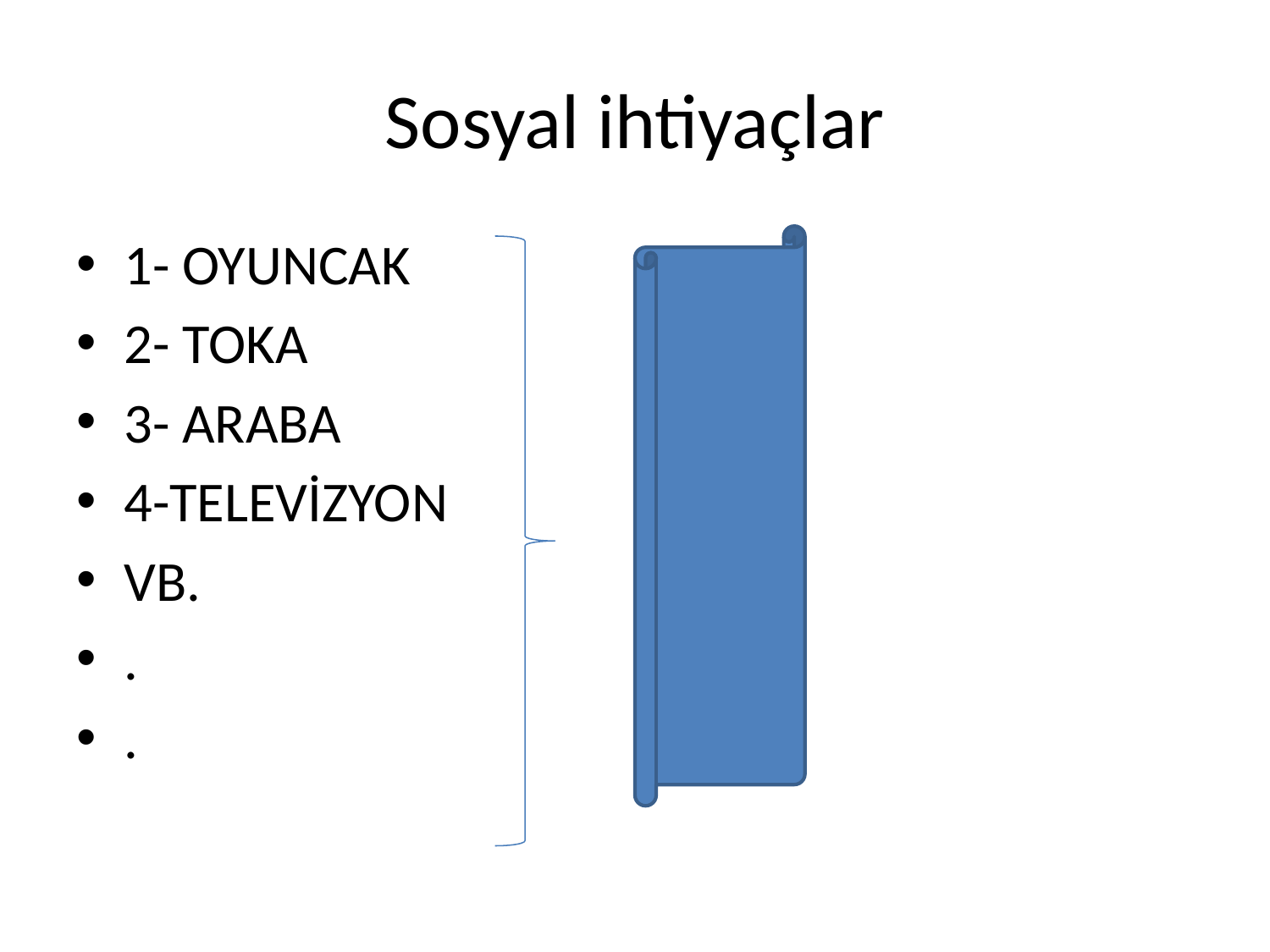

# Sosyal ihtiyaçlar
1- OYUNCAK
2- TOKA
3- ARABA
4-TELEVİZYON
VB.
.
.